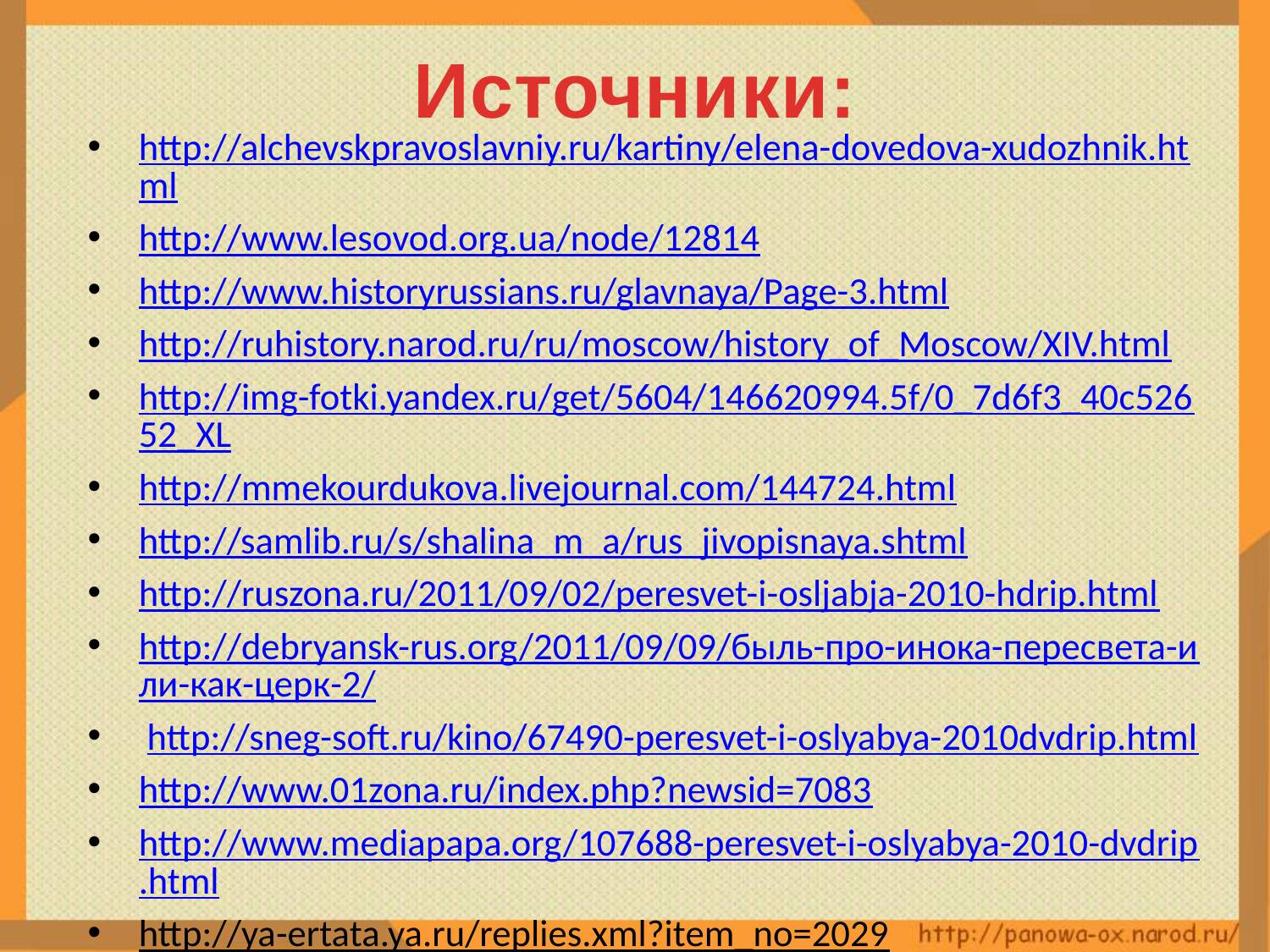

# Источники:
http://alchevskpravoslavniy.ru/kartiny/elena-dovedova-xudozhnik.html
http://www.lesovod.org.ua/node/12814
http://www.historyrussians.ru/glavnaya/Page-3.html
http://ruhistory.narod.ru/ru/moscow/history_of_Moscow/XIV.html
http://img-fotki.yandex.ru/get/5604/146620994.5f/0_7d6f3_40c52652_XL
http://mmekourdukova.livejournal.com/144724.html
http://samlib.ru/s/shalina_m_a/rus_jivopisnaya.shtml
http://ruszona.ru/2011/09/02/peresvet-i-osljabja-2010-hdrip.html
http://debryansk-rus.org/2011/09/09/быль-про-инока-пересвета-или-как-церк-2/
 http://sneg-soft.ru/kino/67490-peresvet-i-oslyabya-2010dvdrip.html
http://www.01zona.ru/index.php?newsid=7083
http://www.mediapapa.org/107688-peresvet-i-oslyabya-2010-dvdrip.html
http://ya-ertata.ya.ru/replies.xml?item_no=2029